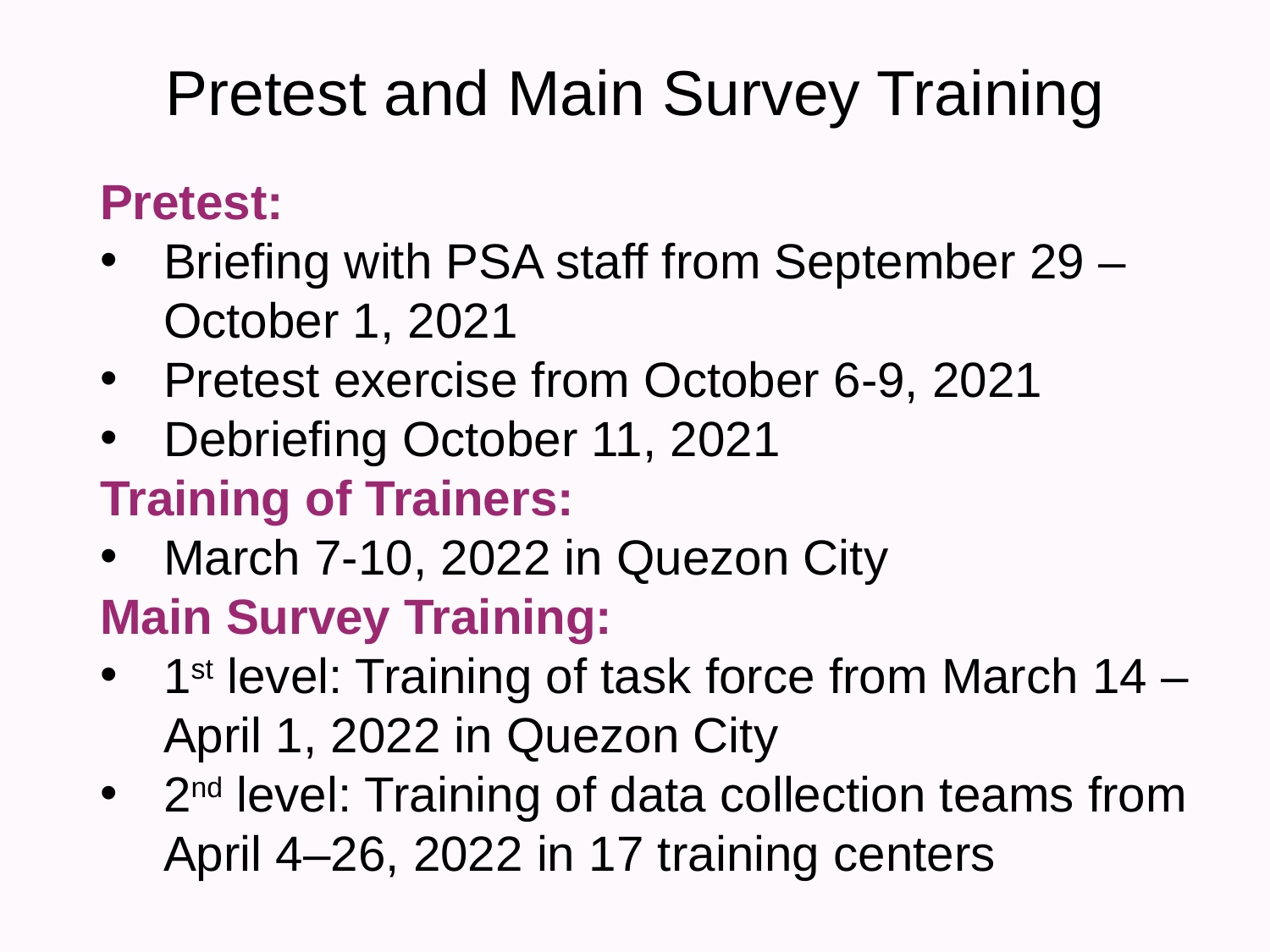

# Pretest and Main Survey Training
Pretest:
Briefing with PSA staff from September 29 – October 1, 2021
Pretest exercise from October 6-9, 2021
Debriefing October 11, 2021
Training of Trainers:
March 7-10, 2022 in Quezon City
Main Survey Training:
1st level: Training of task force from March 14 – April 1, 2022 in Quezon City
2nd level: Training of data collection teams from April 4–26, 2022 in 17 training centers